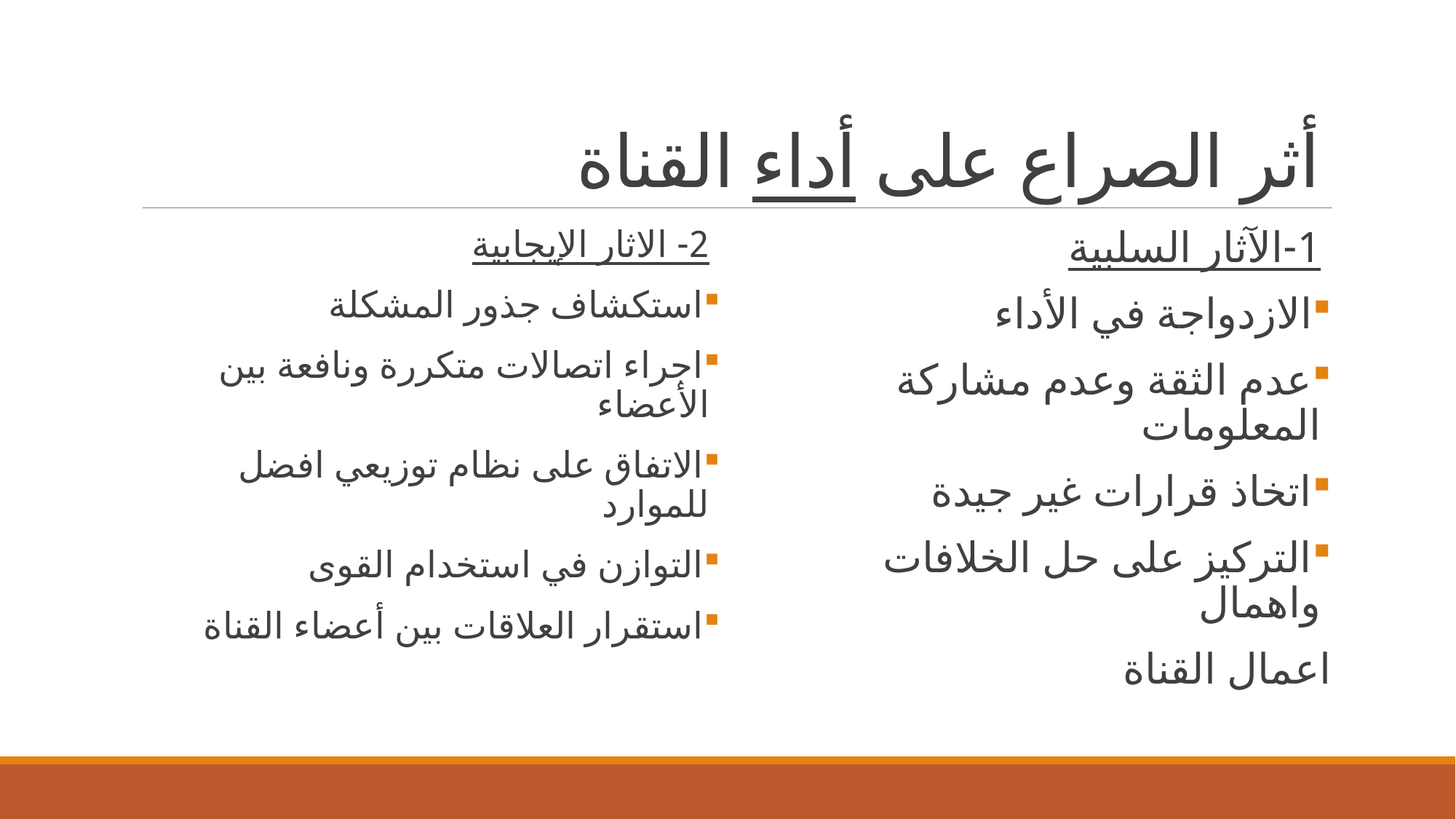

# أثر الصراع على أداء القناة
2- الاثار الإيجابية
استكشاف جذور المشكلة
اجراء اتصالات متكررة ونافعة بين الأعضاء
الاتفاق على نظام توزيعي افضل للموارد
التوازن في استخدام القوى
استقرار العلاقات بين أعضاء القناة
1-الآثار السلبية
الازدواجة في الأداء
عدم الثقة وعدم مشاركة المعلومات
اتخاذ قرارات غير جيدة
التركيز على حل الخلافات واهمال
اعمال القناة